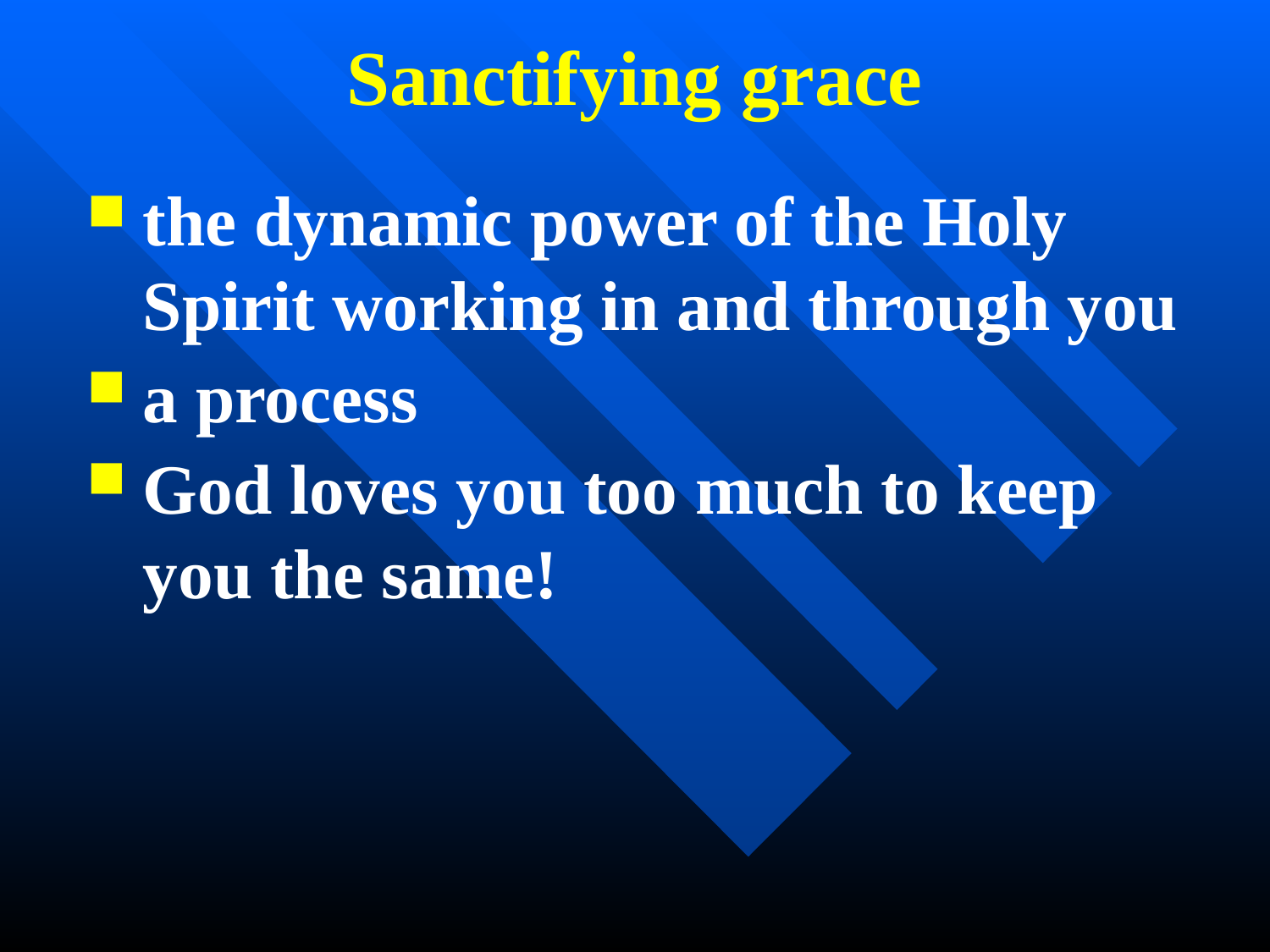

# Sanctifying grace
the dynamic power of the Holy Spirit working in and through you
a process
God loves you too much to keep you the same!